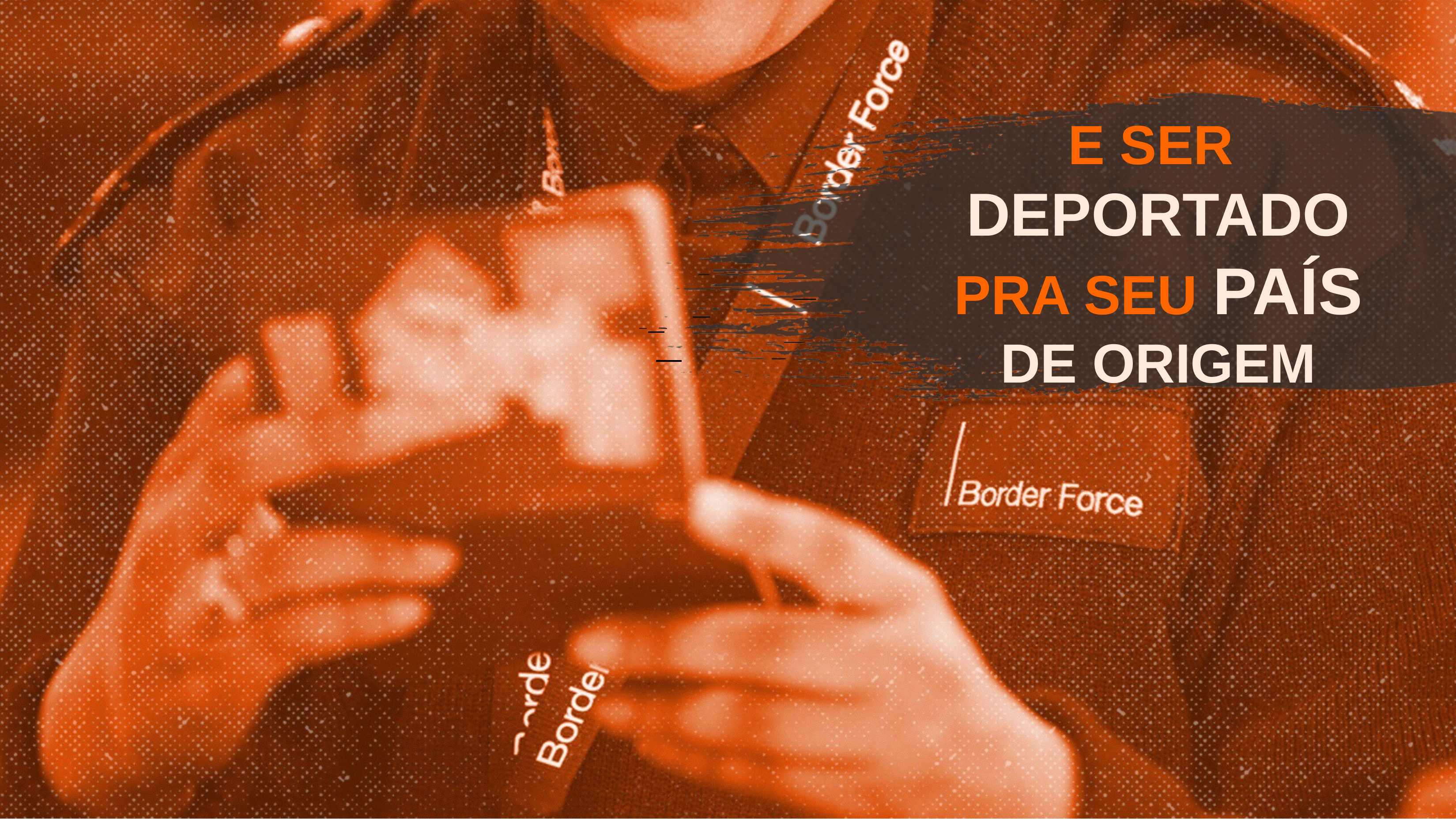

E SER
DEPORTADO
PRA SEU PAÍS
DE ORIGEM